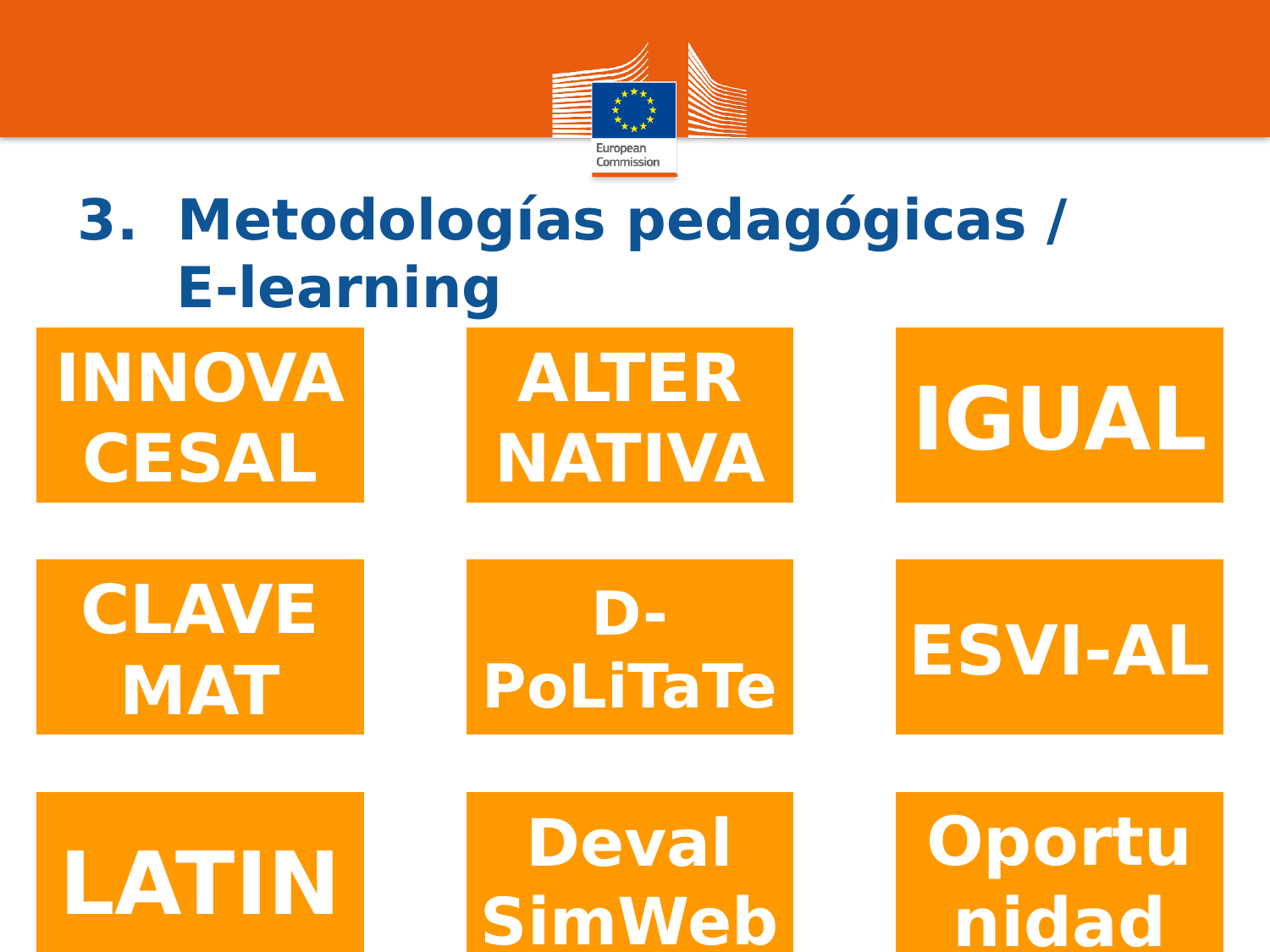

# 3.  Metodologías pedagógicas / E-learning
INNOVA
CESAL
ALTER
NATIVA
IGUAL
CLAVEMAT
D-PoLiTaTe
ESVI-AL
LATIN
Oportunidad
Deval
SimWeb